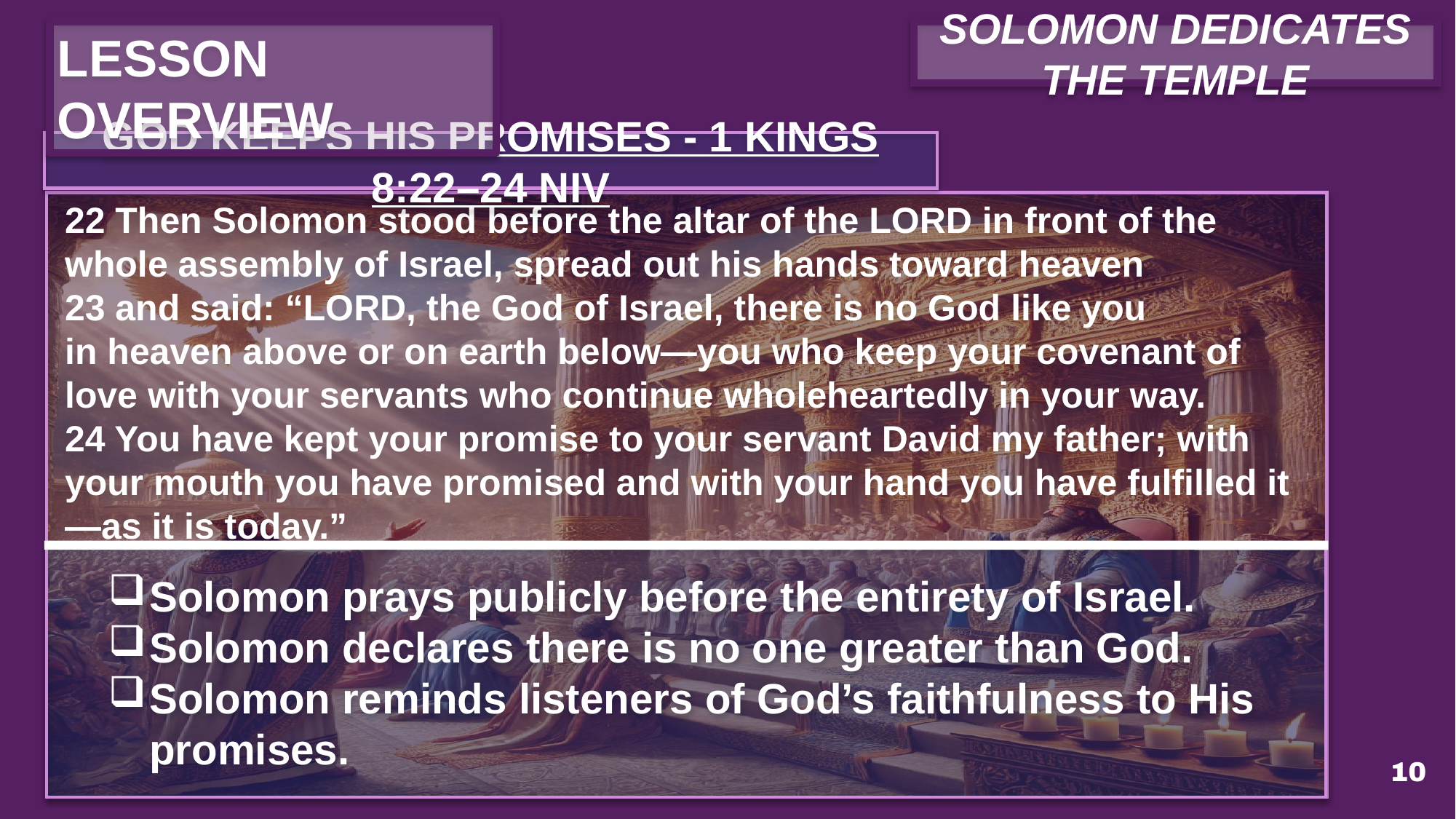

LESSON OVERVIEW
Solomon Dedicates the Temple
God Keeps His Promises - 1 Kings 8:22–24 NIV
22 Then Solomon stood before the altar of the LORD in front of the whole assembly of Israel, spread out his hands toward heaven
23 and said: “LORD, the God of Israel, there is no God like you in heaven above or on earth below—you who keep your covenant of love with your servants who continue wholeheartedly in your way.
24 You have kept your promise to your servant David my father; with your mouth you have promised and with your hand you have fulfilled it—as it is today.”

Solomon prays publicly before the entirety of Israel.
Solomon declares there is no one greater than God.
Solomon reminds listeners of God’s faithfulness to His promises.
10